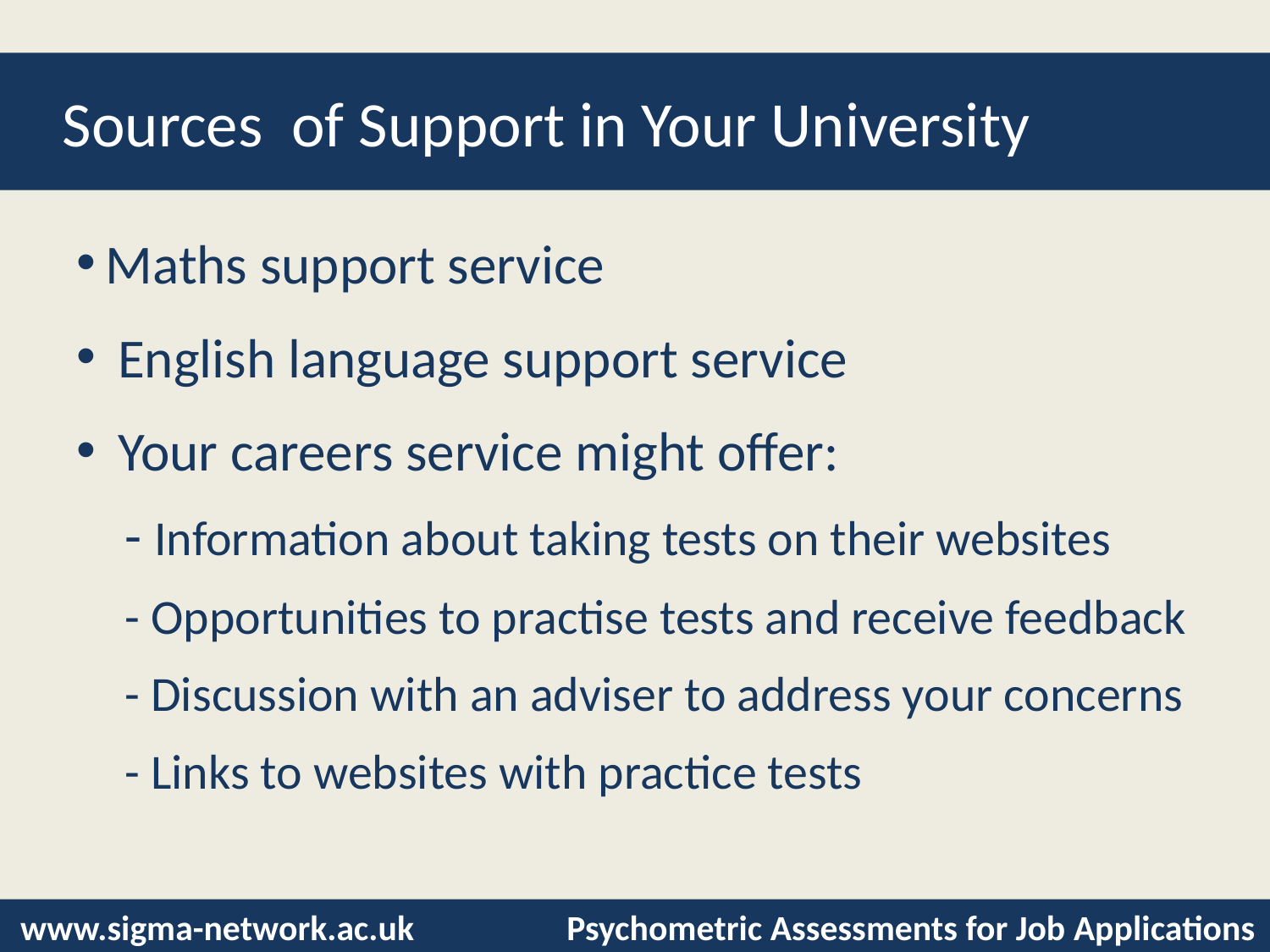

# Sources  of Support in Your University
 Maths support service
  English language support service
  Your careers service might offer:
	- Information about taking tests on their websites
	- Opportunities to practise tests and receive feedback
	- Discussion with an adviser to address your concerns
	- Links to websites with practice tests